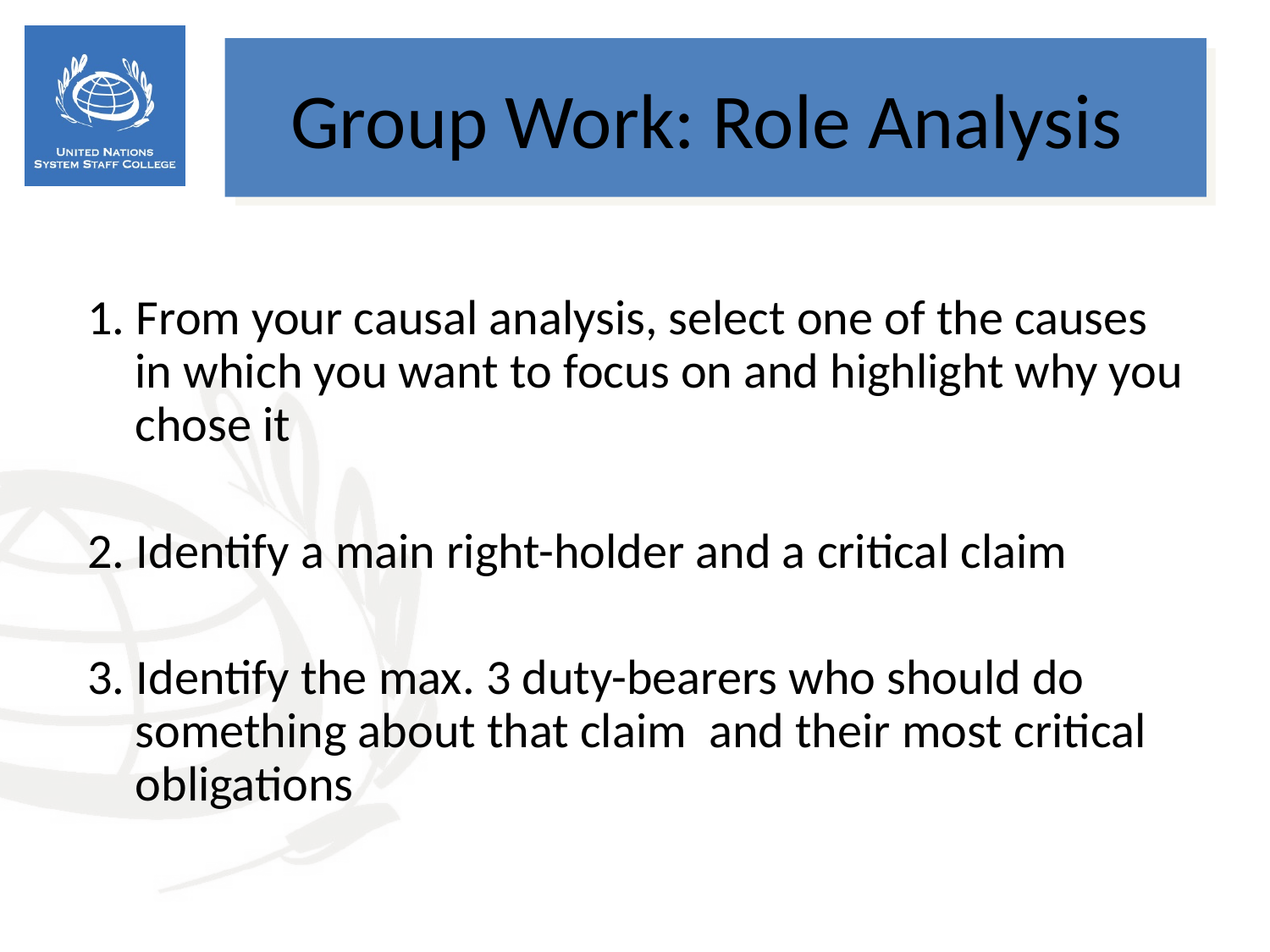

Group Work: Role Analysis
1. From your causal analysis, select one of the causes in which you want to focus on and highlight why you chose it

2. Identify a main right-holder and a critical claim

3. Identify the max. 3 duty-bearers who should do something about that claim  and their most critical obligations